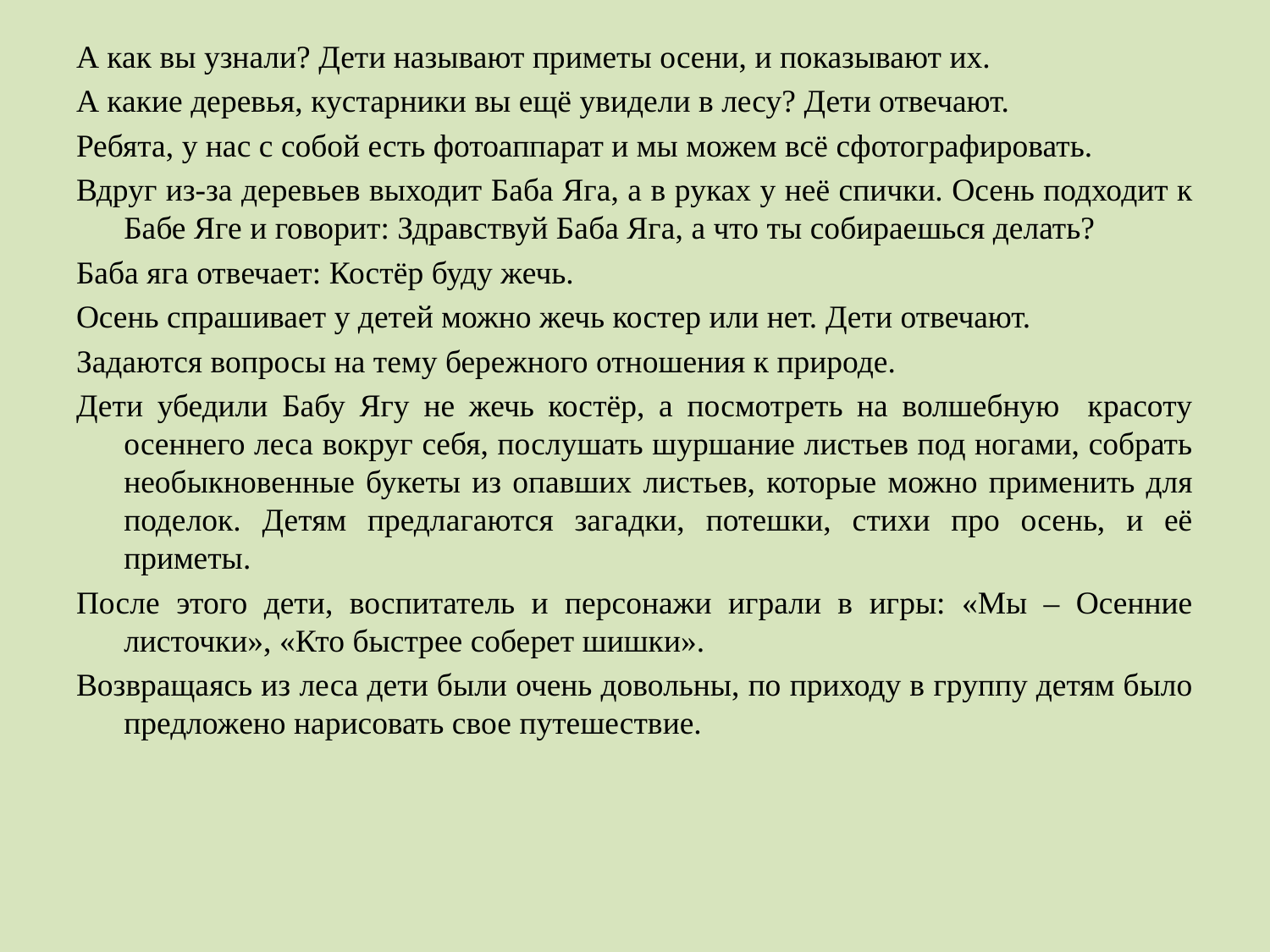

А как вы узнали? Дети называют приметы осени, и показывают их.
А какие деревья, кустарники вы ещё увидели в лесу? Дети отвечают.
Ребята, у нас с собой есть фотоаппарат и мы можем всё сфотографировать.
Вдруг из-за деревьев выходит Баба Яга, а в руках у неё спички. Осень подходит к Бабе Яге и говорит: Здравствуй Баба Яга, а что ты собираешься делать?
Баба яга отвечает: Костёр буду жечь.
Осень спрашивает у детей можно жечь костер или нет. Дети отвечают.
Задаются вопросы на тему бережного отношения к природе.
Дети убедили Бабу Ягу не жечь костёр, а посмотреть на волшебную  красоту осеннего леса вокруг себя, послушать шуршание листьев под ногами, собрать необыкновенные букеты из опавших листьев, которые можно применить для поделок. Детям предлагаются загадки, потешки, стихи про осень, и её приметы.
После этого дети, воспитатель и персонажи играли в игры: «Мы – Осенние листочки», «Кто быстрее соберет шишки».
Возвращаясь из леса дети были очень довольны, по приходу в группу детям было предложено нарисовать свое путешествие.
#